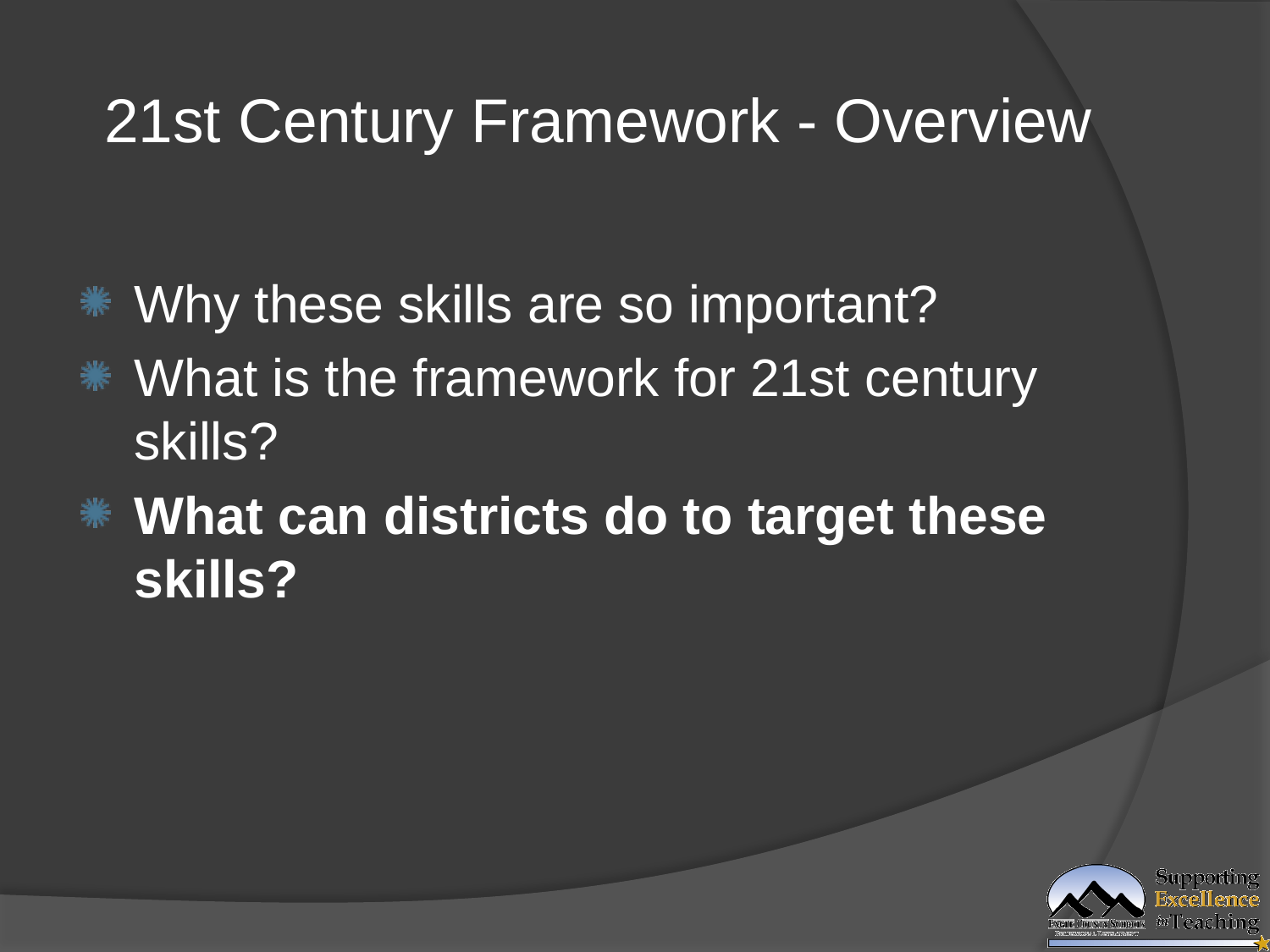

# 21st Century Framework - Overview
Why these skills are so important?
What is the framework for 21st century skills?
What can districts do to target these skills?